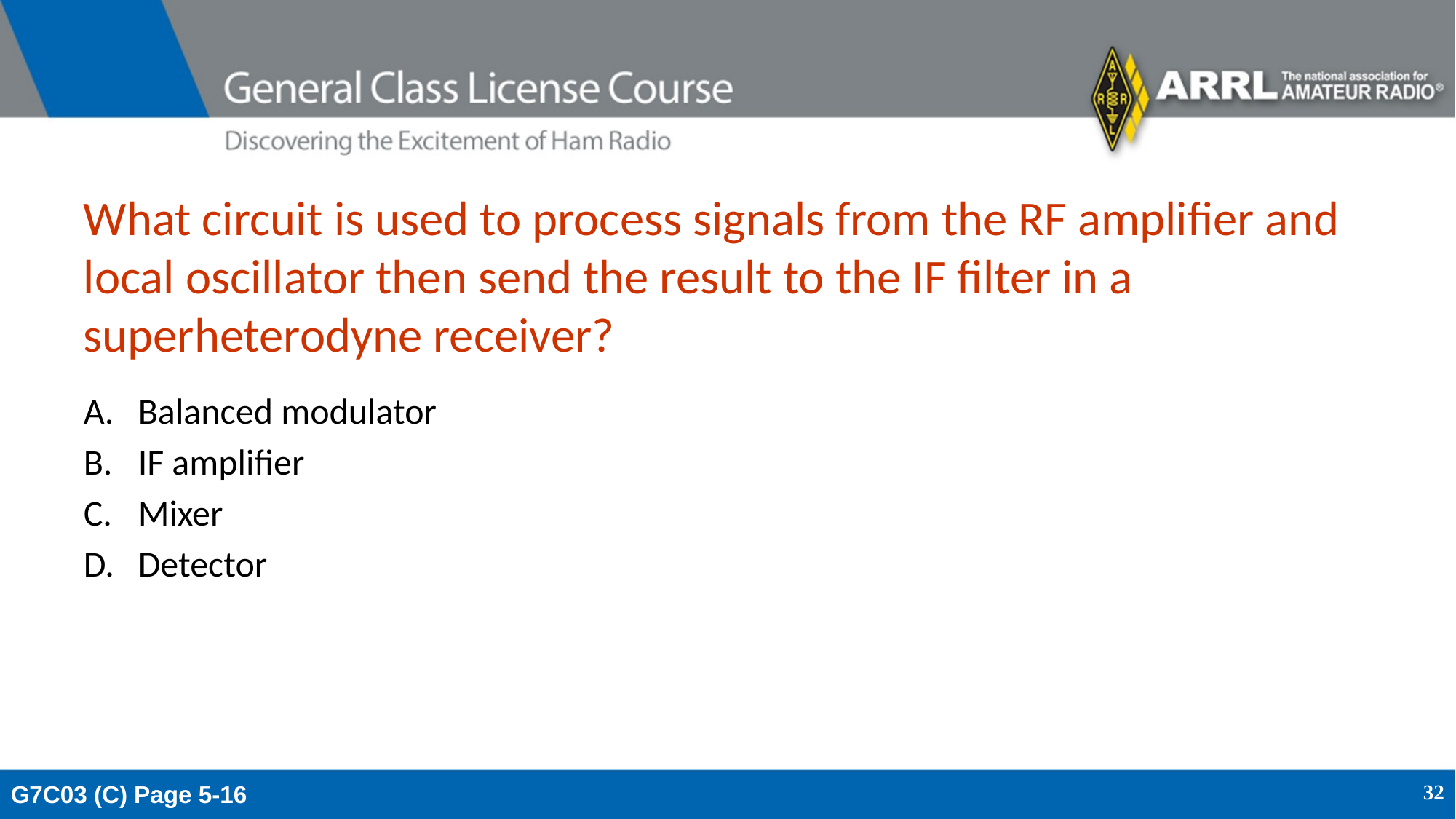

# What circuit is used to process signals from the RF amplifier and local oscillator then send the result to the IF filter in a superheterodyne receiver?
Balanced modulator
IF amplifier
Mixer
Detector
G7C03 (C) Page 5-16
32